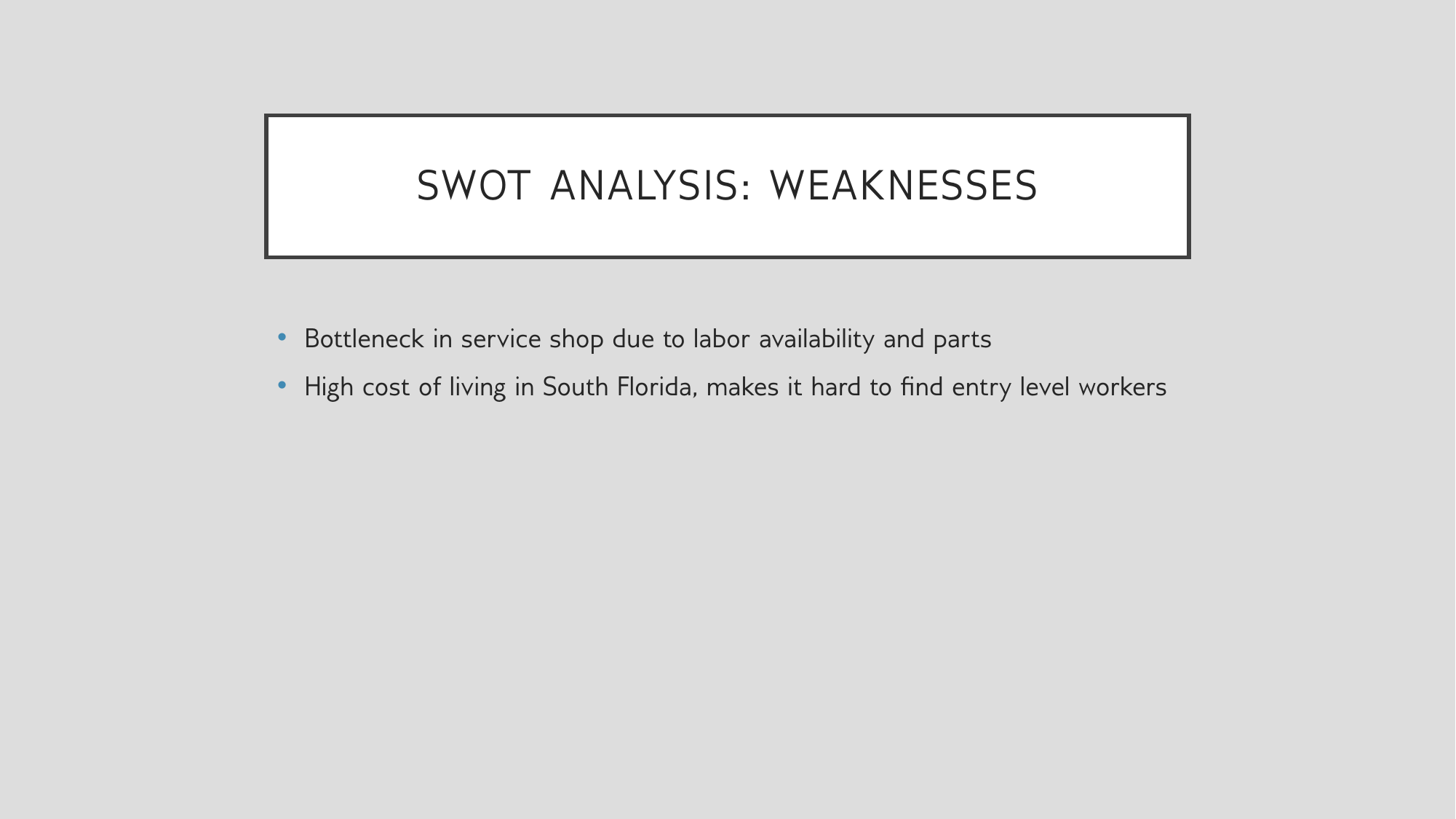

# SWOT Analysis: Weaknesses
Bottleneck in service shop due to labor availability and parts
High cost of living in South Florida, makes it hard to find entry level workers